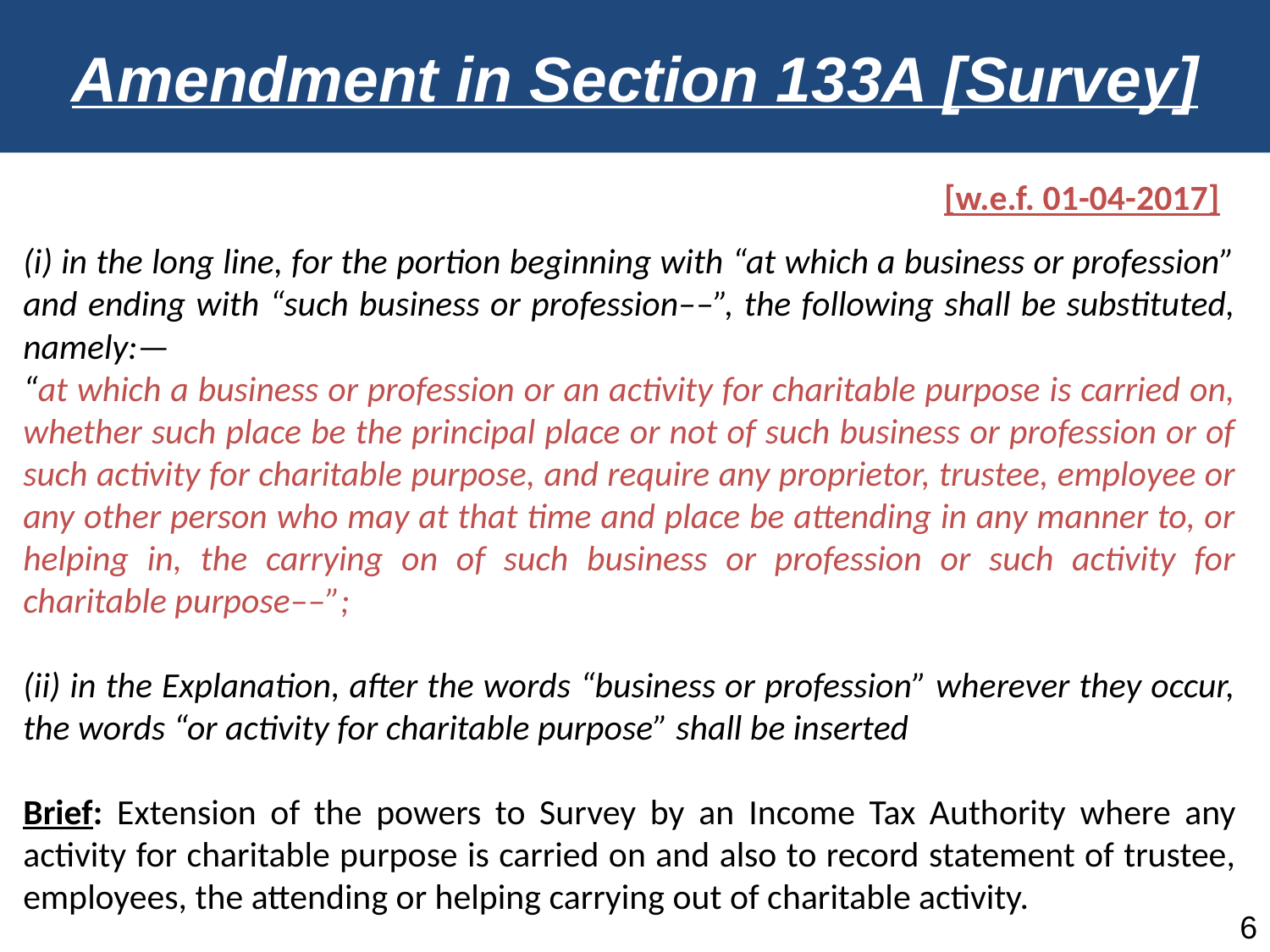

Amendment in Section 133A [Survey]
							    [w.e.f. 01-04-2017]

(i) in the long line, for the portion beginning with “at which a business or profession” and ending with “such business or profession––”, the following shall be substituted, namely:—
“at which a business or profession or an activity for charitable purpose is carried on, whether such place be the principal place or not of such business or profession or of such activity for charitable purpose, and require any proprietor, trustee, employee or any other person who may at that time and place be attending in any manner to, or helping in, the carrying on of such business or profession or such activity for charitable purpose––”;

(ii) in the Explanation, after the words “business or profession” wherever they occur, the words “or activity for charitable purpose” shall be inserted

Brief: Extension of the powers to Survey by an Income Tax Authority where any activity for charitable purpose is carried on and also to record statement of trustee, employees, the attending or helping carrying out of charitable activity.
6